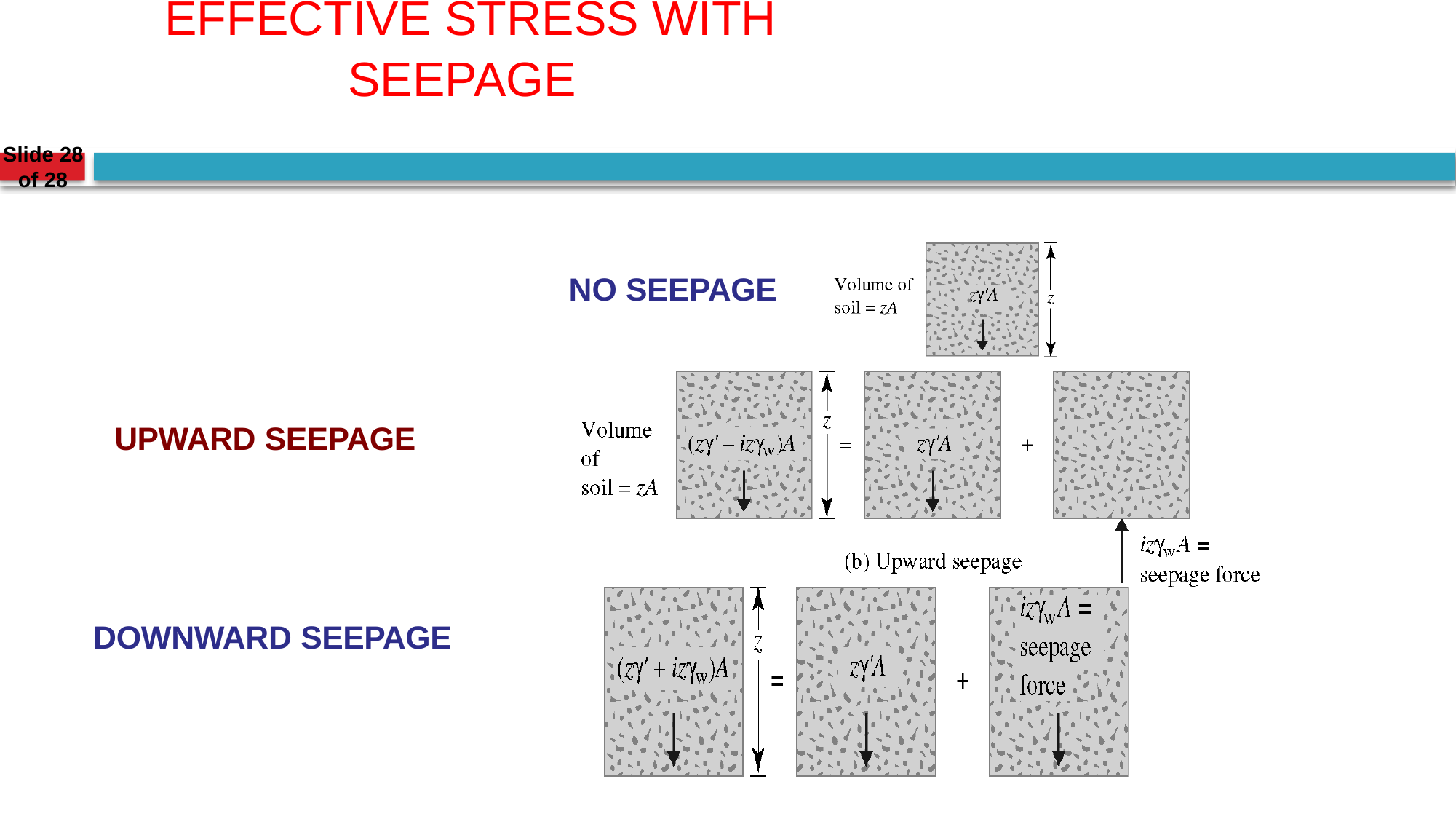

Effective StresS with seepage
14.330 SOIL MECHANICS  Effective Stress
Slide 28 of 28

NO SEEPAGE

UPWARD SEEPAGE

DOWNWARD SEEPAGE